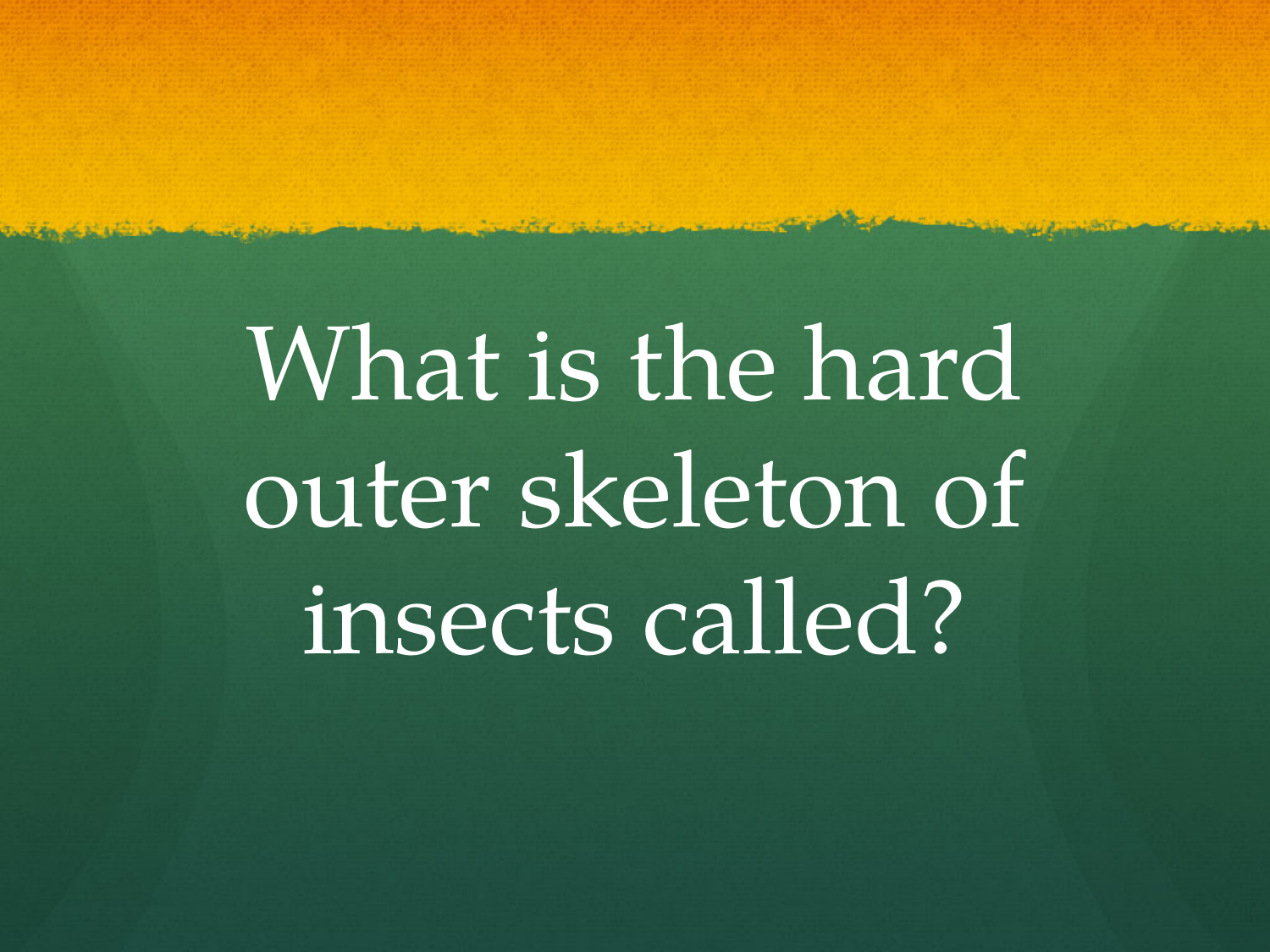

#
What is the hard outer skeleton of insects called?